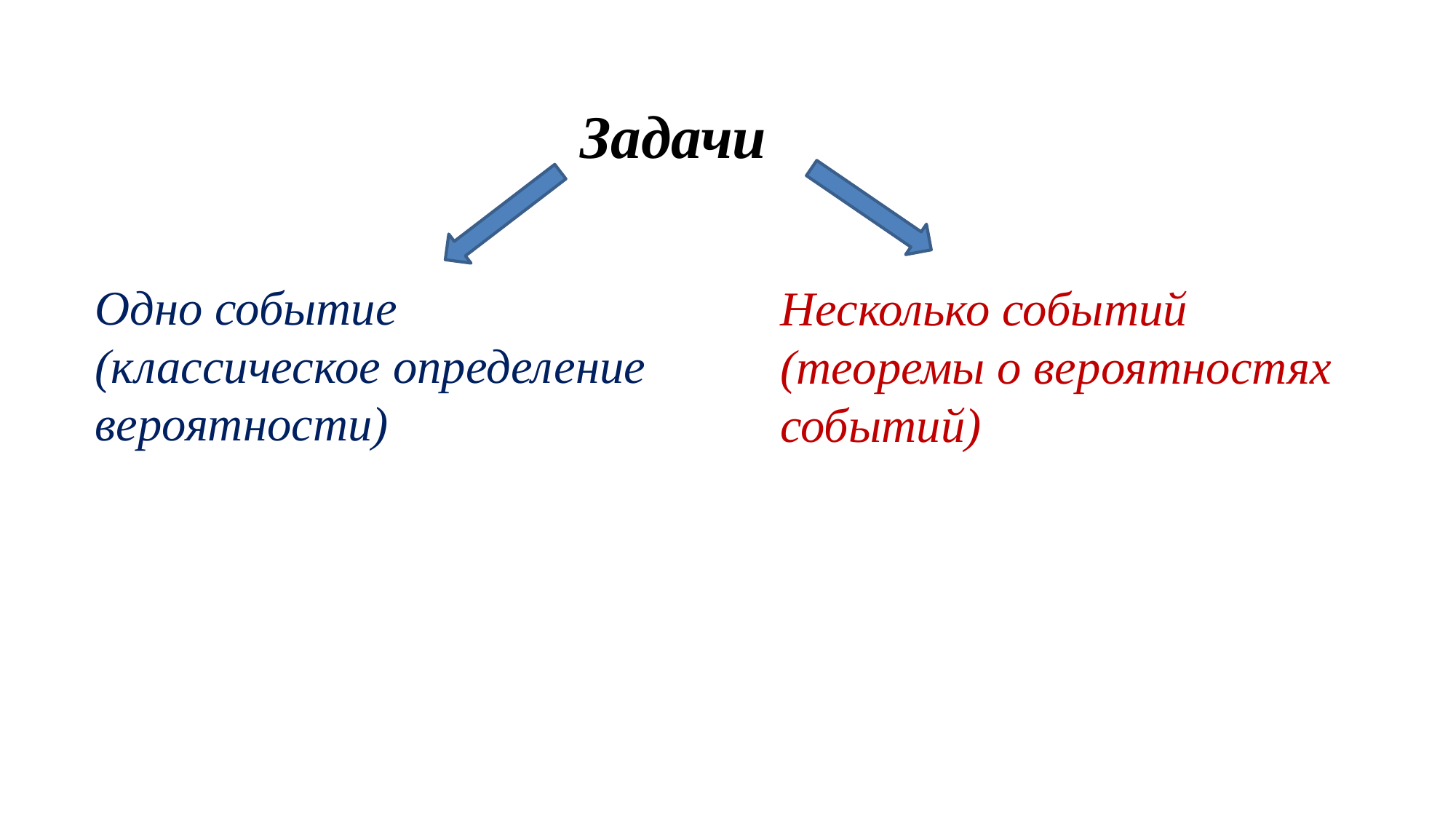

Задачи

Одно событие
(классическое определение вероятности)
Несколько событий
(теоремы о вероятностях событий)